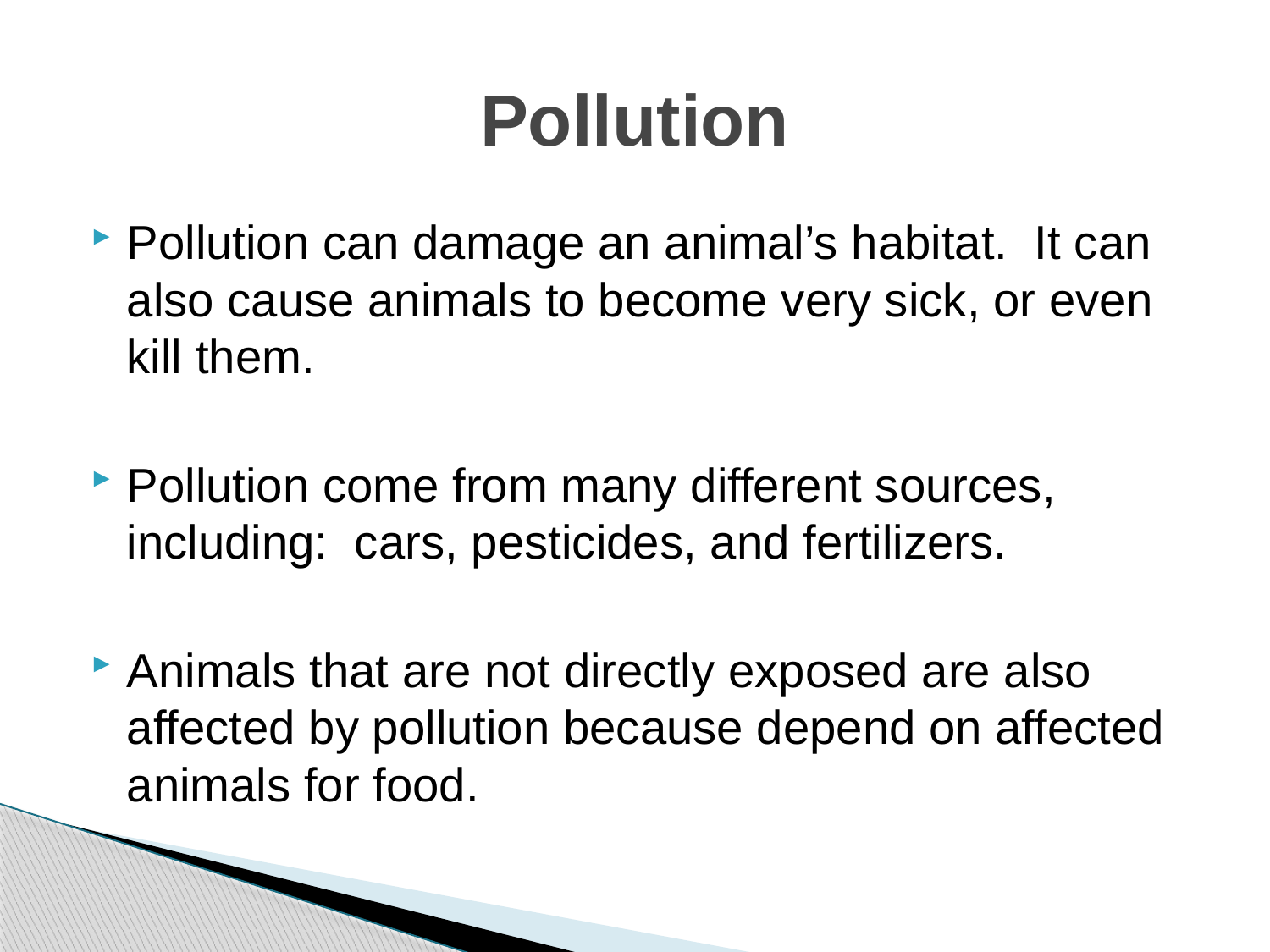

# Pollution
Pollution can damage an animal’s habitat.  It can also cause animals to become very sick, or even kill them.

Pollution come from many different sources, including:  cars, pesticides, and fertilizers.

Animals that are not directly exposed are also affected by pollution because depend on affected animals for food.